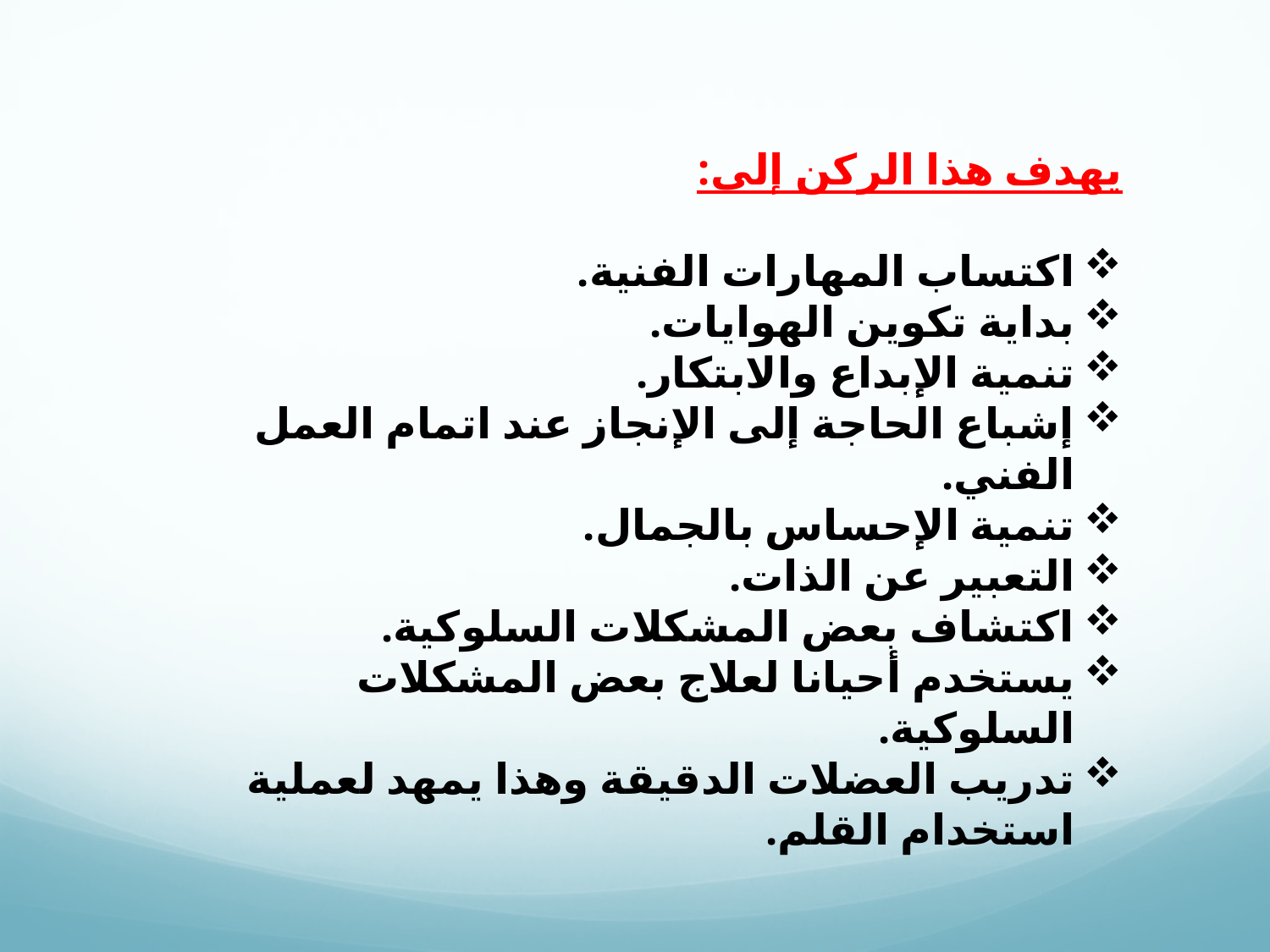

يهدف هذا الركن إلى:

اكتساب المهارات الفنية.
بداية تكوين الهوايات.
تنمية الإبداع والابتكار.
إشباع الحاجة إلى الإنجاز عند اتمام العمل الفني.
تنمية الإحساس بالجمال.
التعبير عن الذات.
اكتشاف بعض المشكلات السلوكية.
يستخدم أحيانا لعلاج بعض المشكلات السلوكية.
تدريب العضلات الدقيقة وهذا يمهد لعملية استخدام القلم.